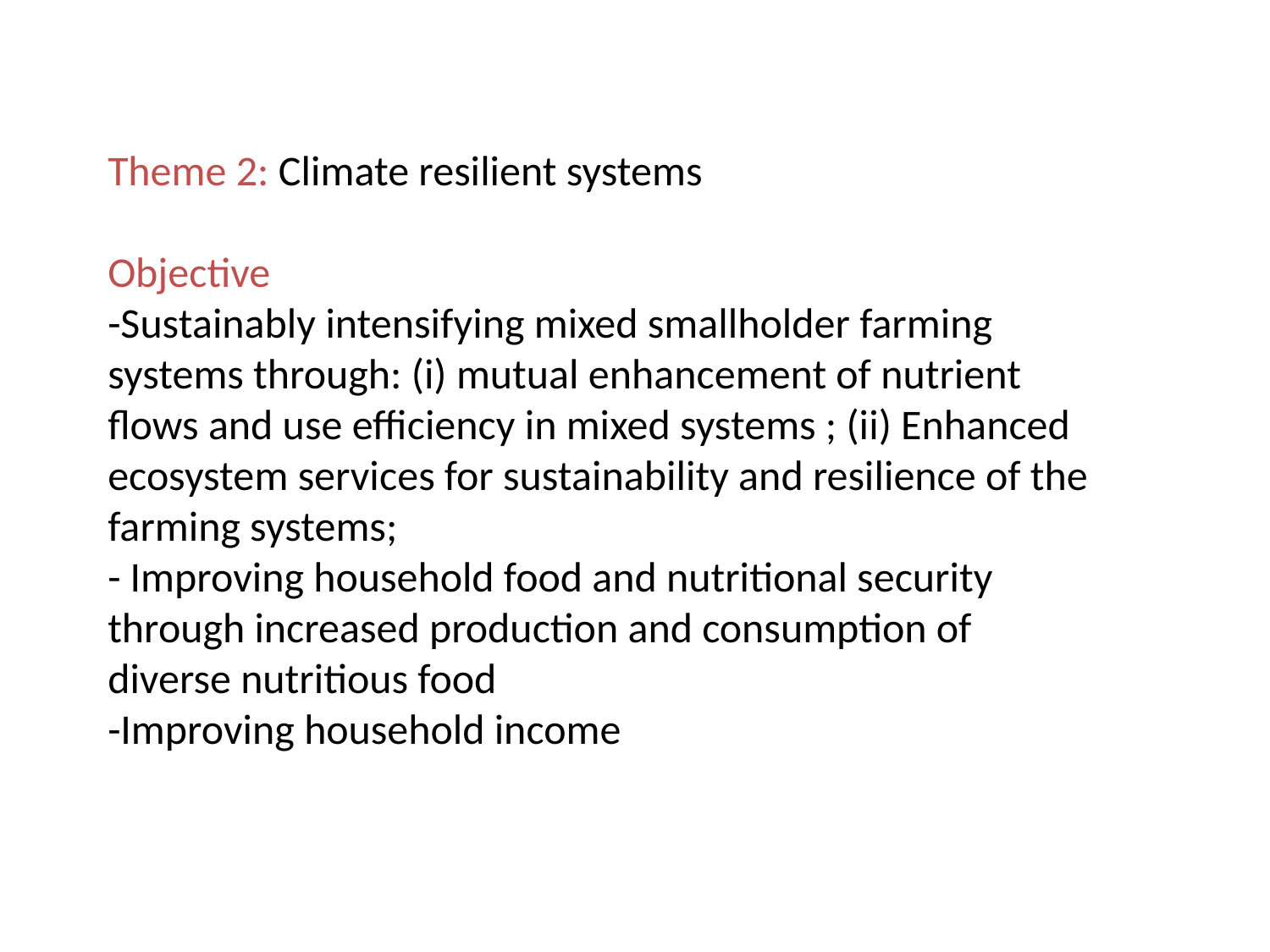

Theme 2: Climate resilient systems

Objective
-Sustainably intensifying mixed smallholder farming systems through: (i) mutual enhancement of nutrient flows and use efficiency in mixed systems ; (ii) Enhanced ecosystem services for sustainability and resilience of the farming systems;
- Improving household food and nutritional security through increased production and consumption of diverse nutritious food
-Improving household income